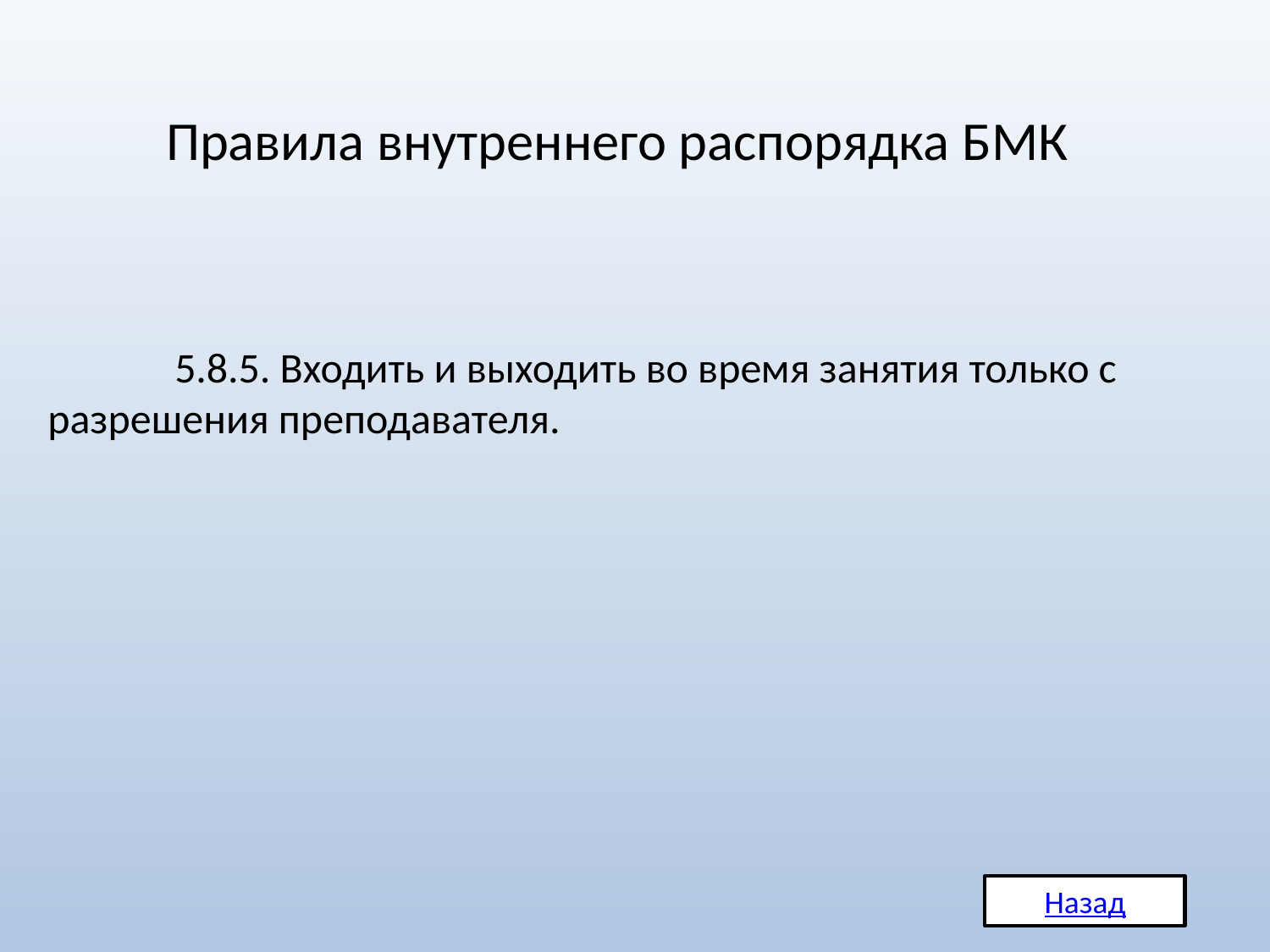

# Правила внутреннего распорядка БМК

	5.8.5. Входить и выходить во время занятия только с разрешения преподавателя.
Назад